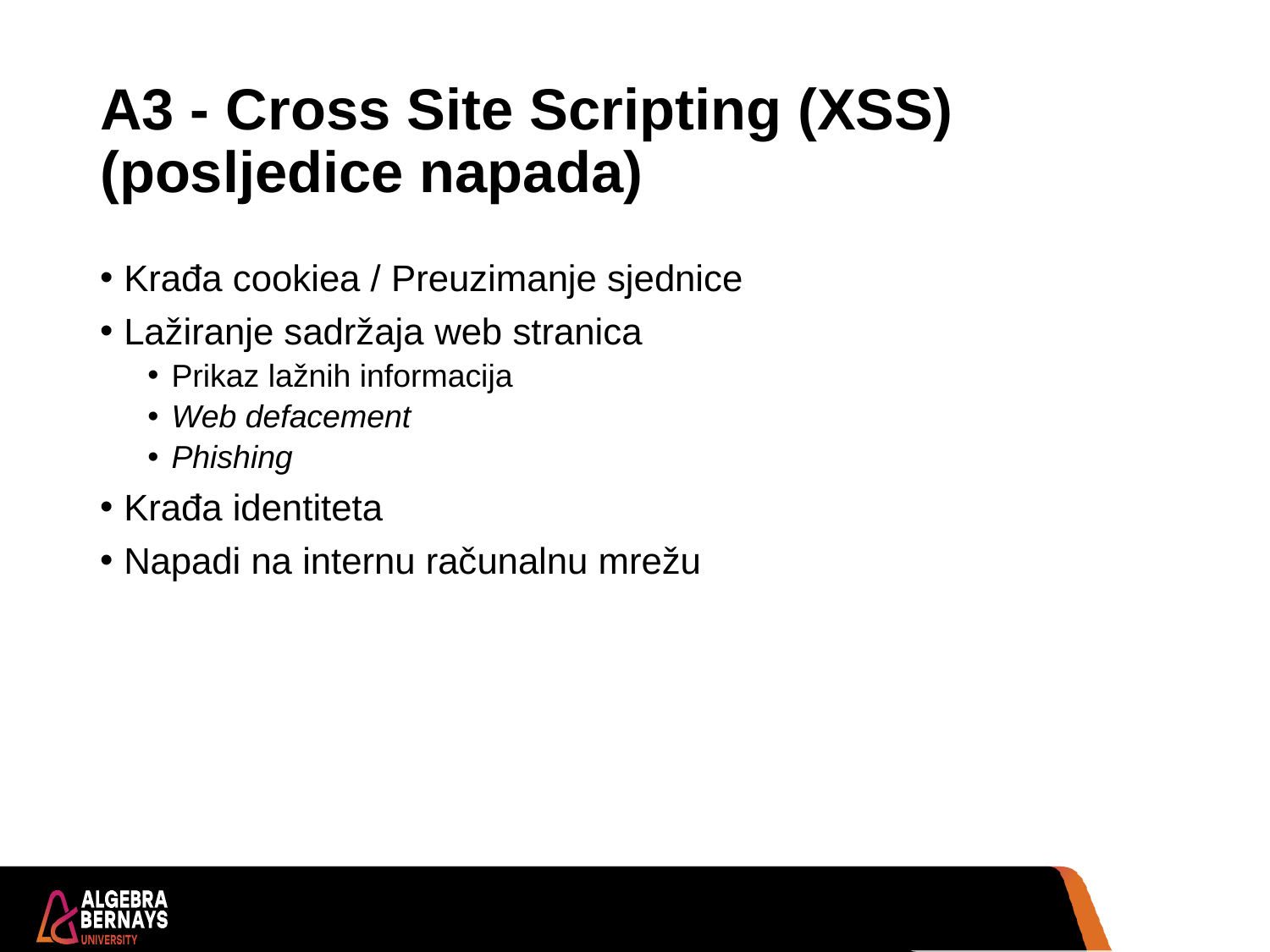

# A3 - Cross Site Scripting (XSS) (posljedice napada)
Krađa cookiea / Preuzimanje sjednice
Lažiranje sadržaja web stranica
Prikaz lažnih informacija
Web defacement
Phishing
Krađa identiteta
Napadi na internu računalnu mrežu